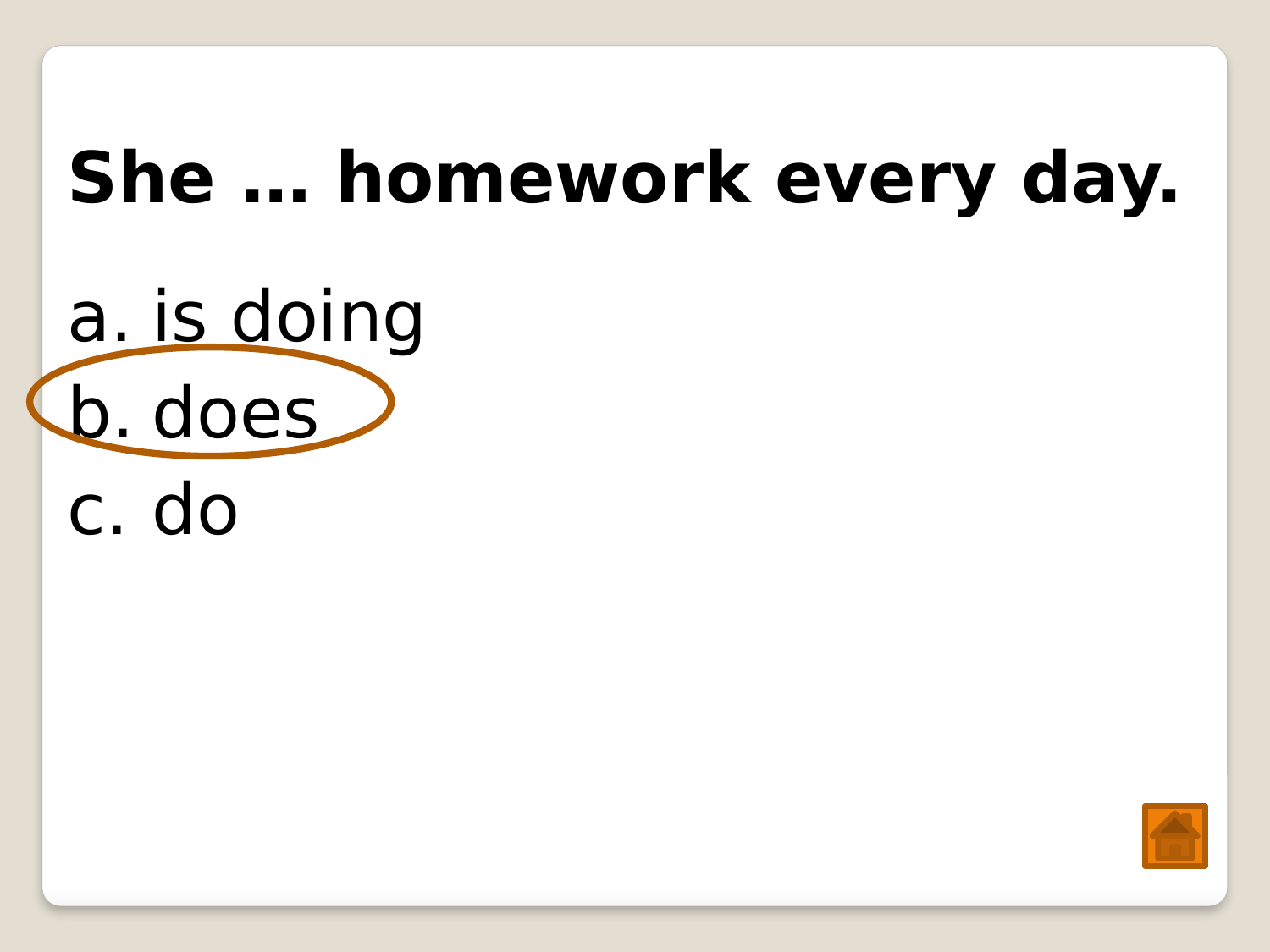

She … homework every day.

is doing
does
do